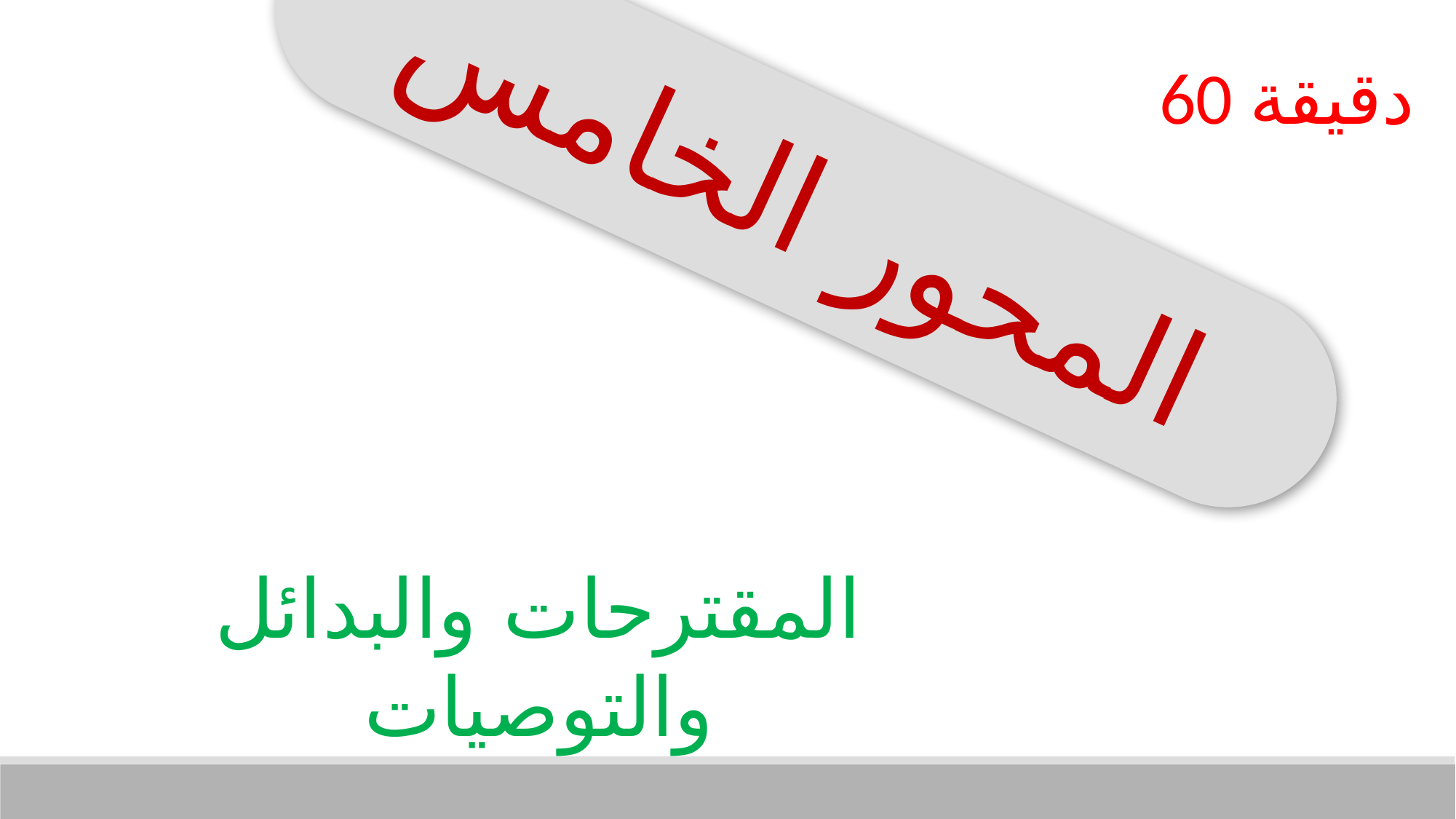

60 دقيقة
المحور الخامس
المقترحات والبدائل والتوصيات